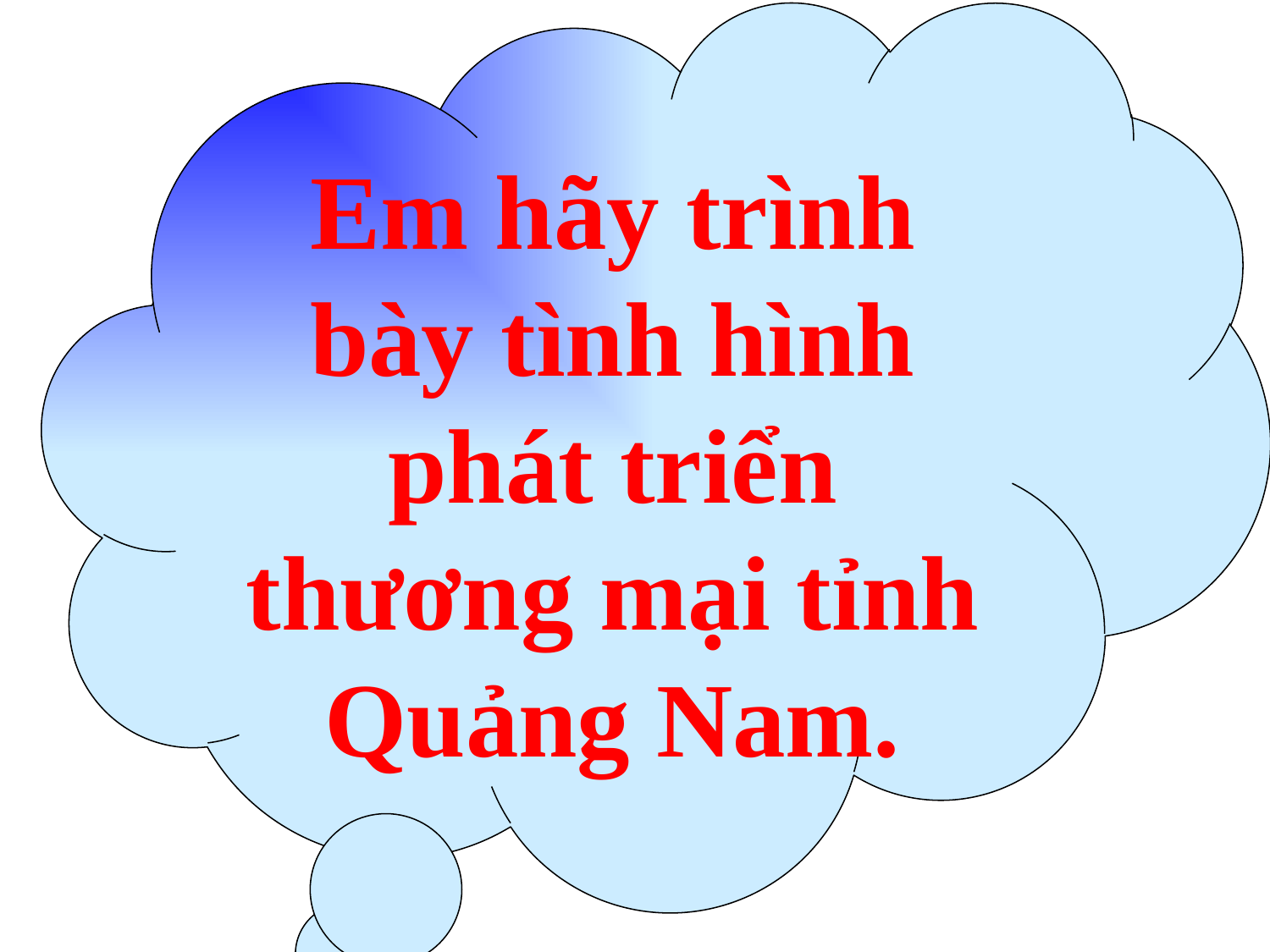

Em hãy trình bày tình hình phát triển thương mại tỉnh Quảng Nam.